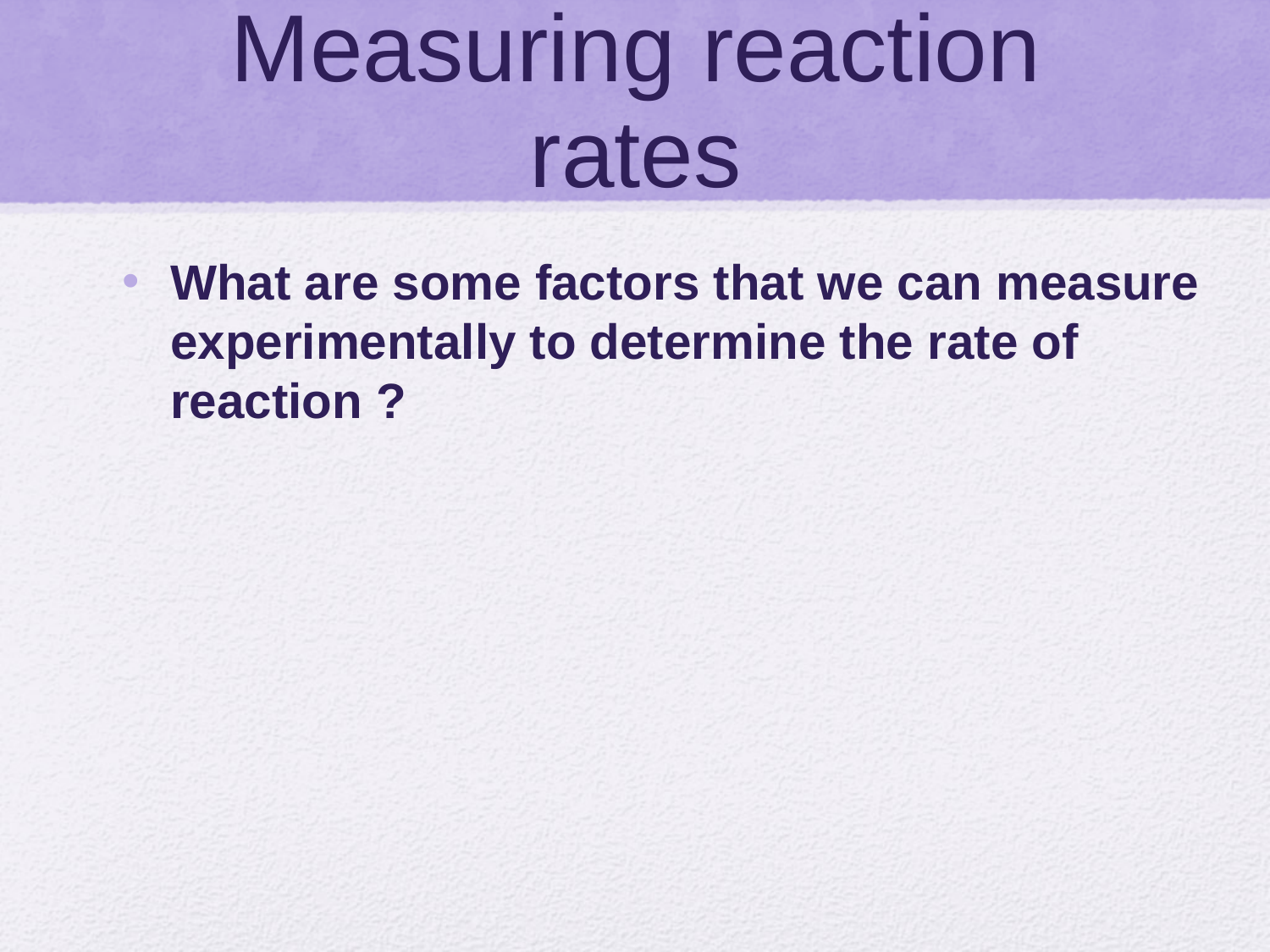

# Measuring reaction rates
What are some factors that we can measure experimentally to determine the rate of reaction ?